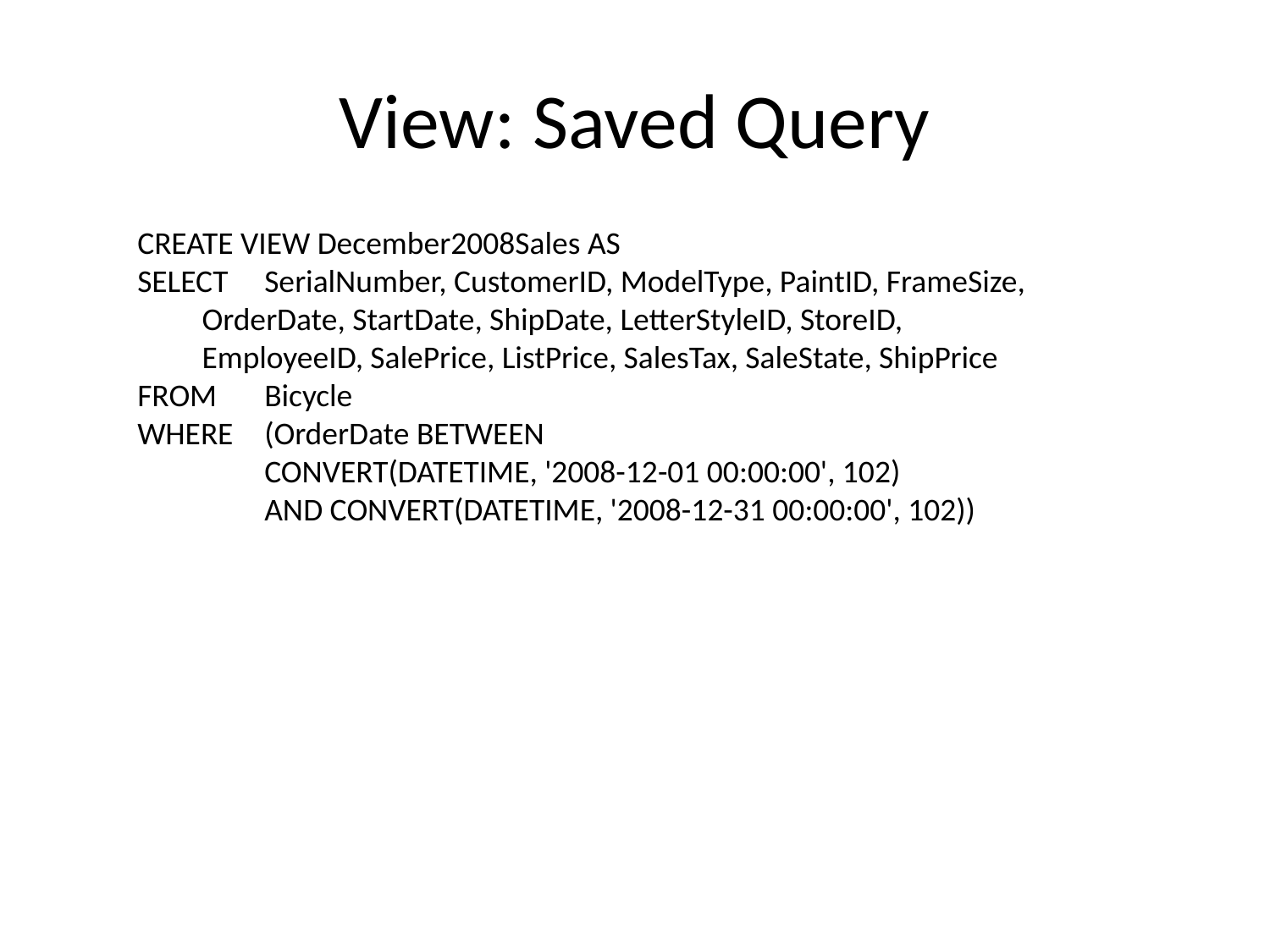

# View: Saved Query
CREATE VIEW December2008Sales AS
SELECT	SerialNumber, CustomerID, ModelType, PaintID, FrameSize,
	OrderDate, StartDate, ShipDate, LetterStyleID, StoreID,
	EmployeeID, SalePrice, ListPrice, SalesTax, SaleState, ShipPrice
FROM	Bicycle
WHERE	(OrderDate BETWEEN
		CONVERT(DATETIME, '2008-12-01 00:00:00', 102)
		AND CONVERT(DATETIME, '2008-12-31 00:00:00', 102))